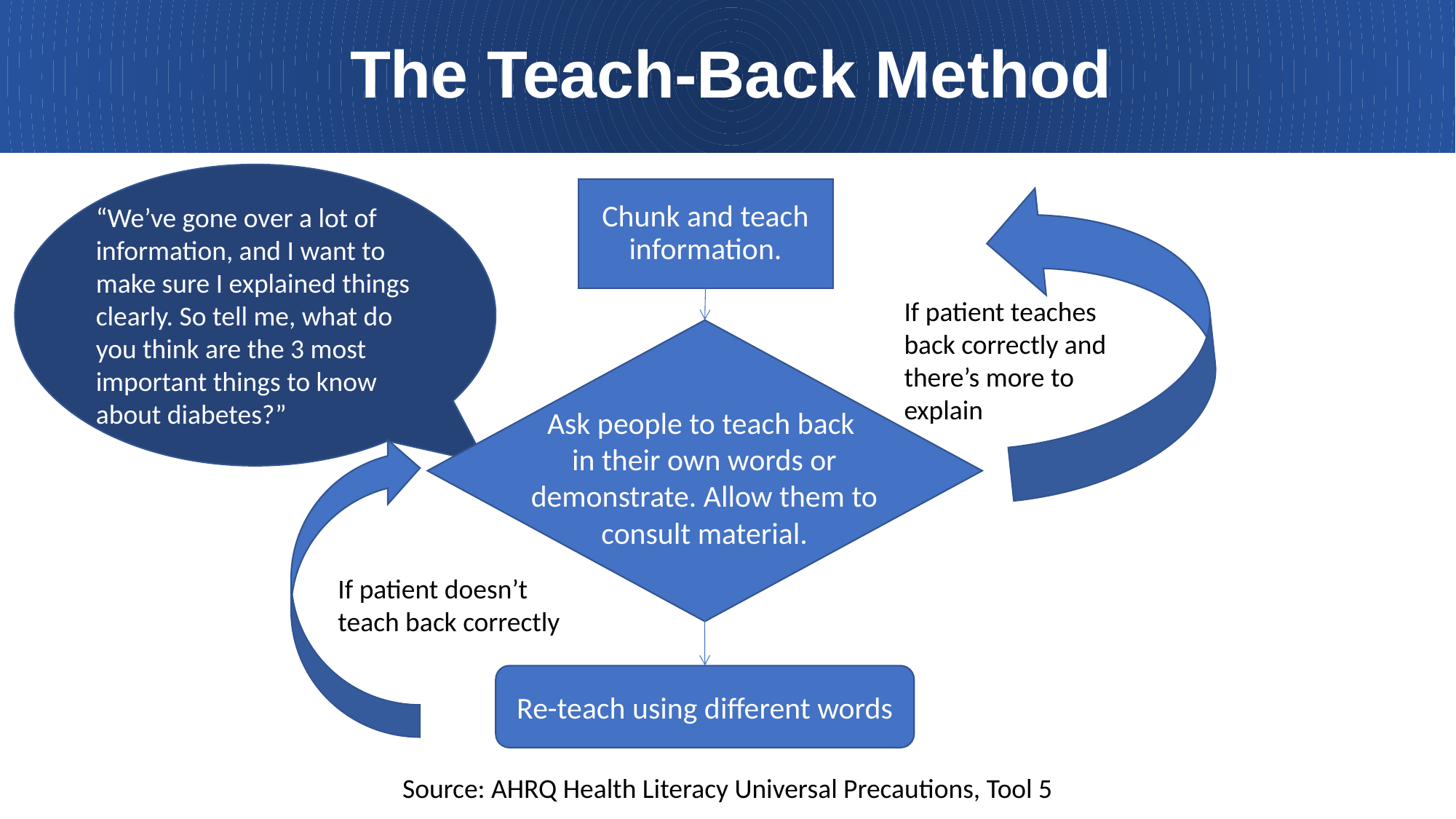

# The Teach-Back Method
“We’ve gone over a lot of information, and I want to make sure I explained things clearly. So tell me, what do you think are the 3 most important things to know about diabetes?”
Chunk and teach information.

If patient teaches back correctly and there’s more to explain

Ask people to teach back
in their own words or demonstrate. Allow them to consult material.

If patient doesn’t teach back correctly
Re-teach using different words
Source: AHRQ Health Literacy Universal Precautions, Tool 5